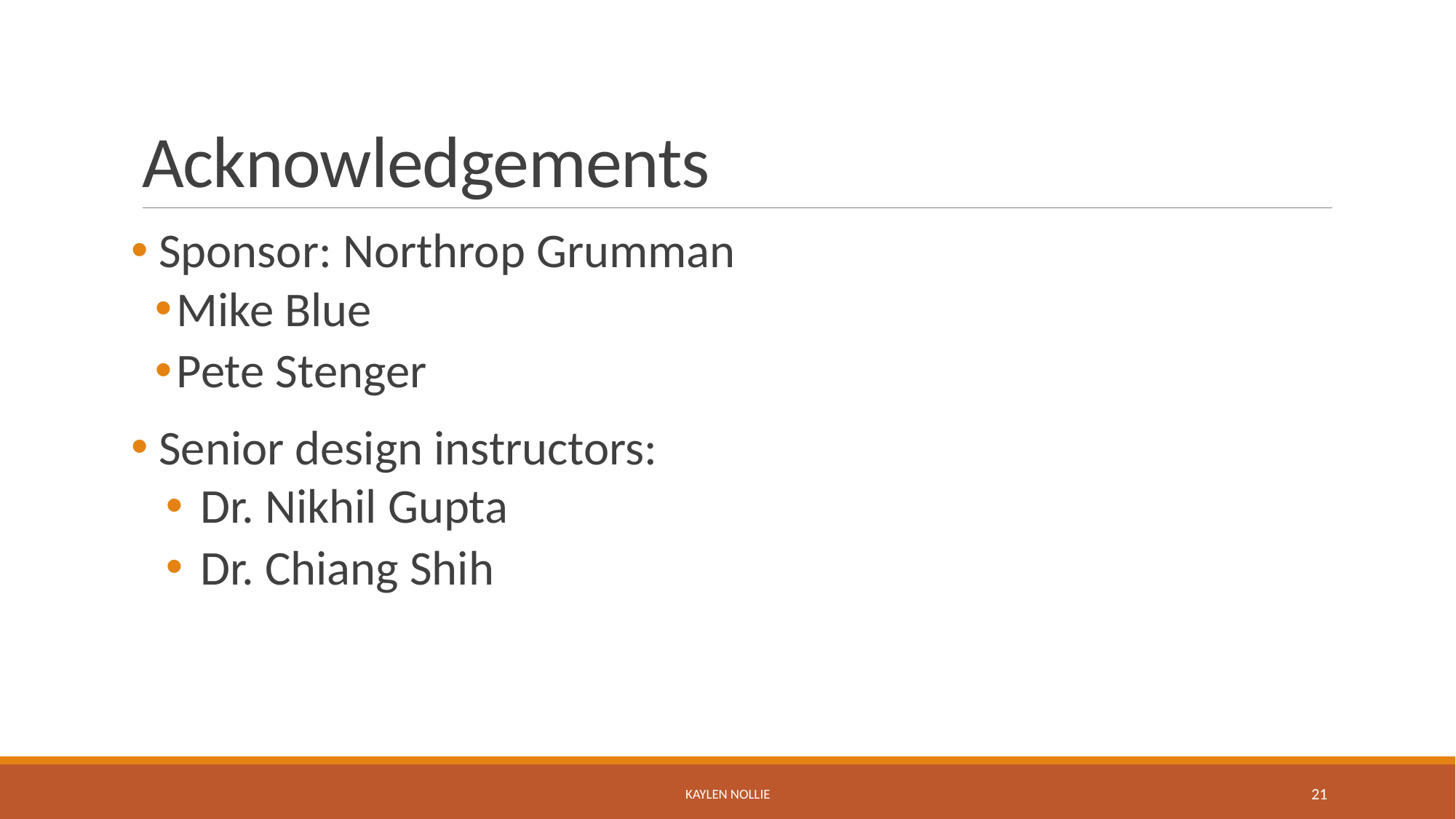

# Acknowledgements
 Sponsor: Northrop Grumman
Mike Blue
Pete Stenger
 Senior design instructors:
Dr. Nikhil Gupta
Dr. Chiang Shih
Kaylen nollie
21